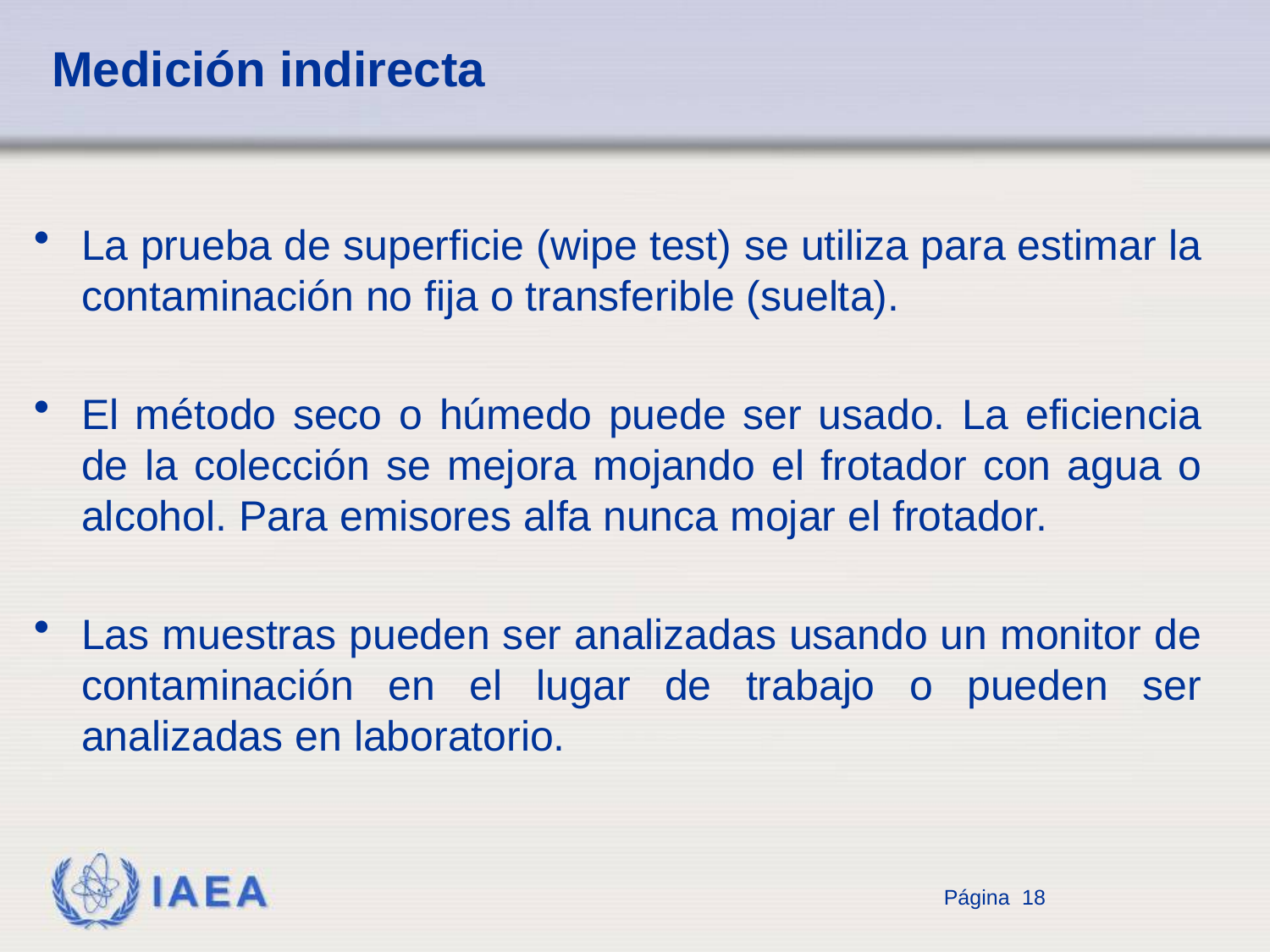

# Medición indirecta
La prueba de superficie (wipe test) se utiliza para estimar la contaminación no fija o transferible (suelta).

El método seco o húmedo puede ser usado. La eficiencia de la colección se mejora mojando el frotador con agua o alcohol. Para emisores alfa nunca mojar el frotador.

Las muestras pueden ser analizadas usando un monitor de contaminación en el lugar de trabajo o pueden ser analizadas en laboratorio.